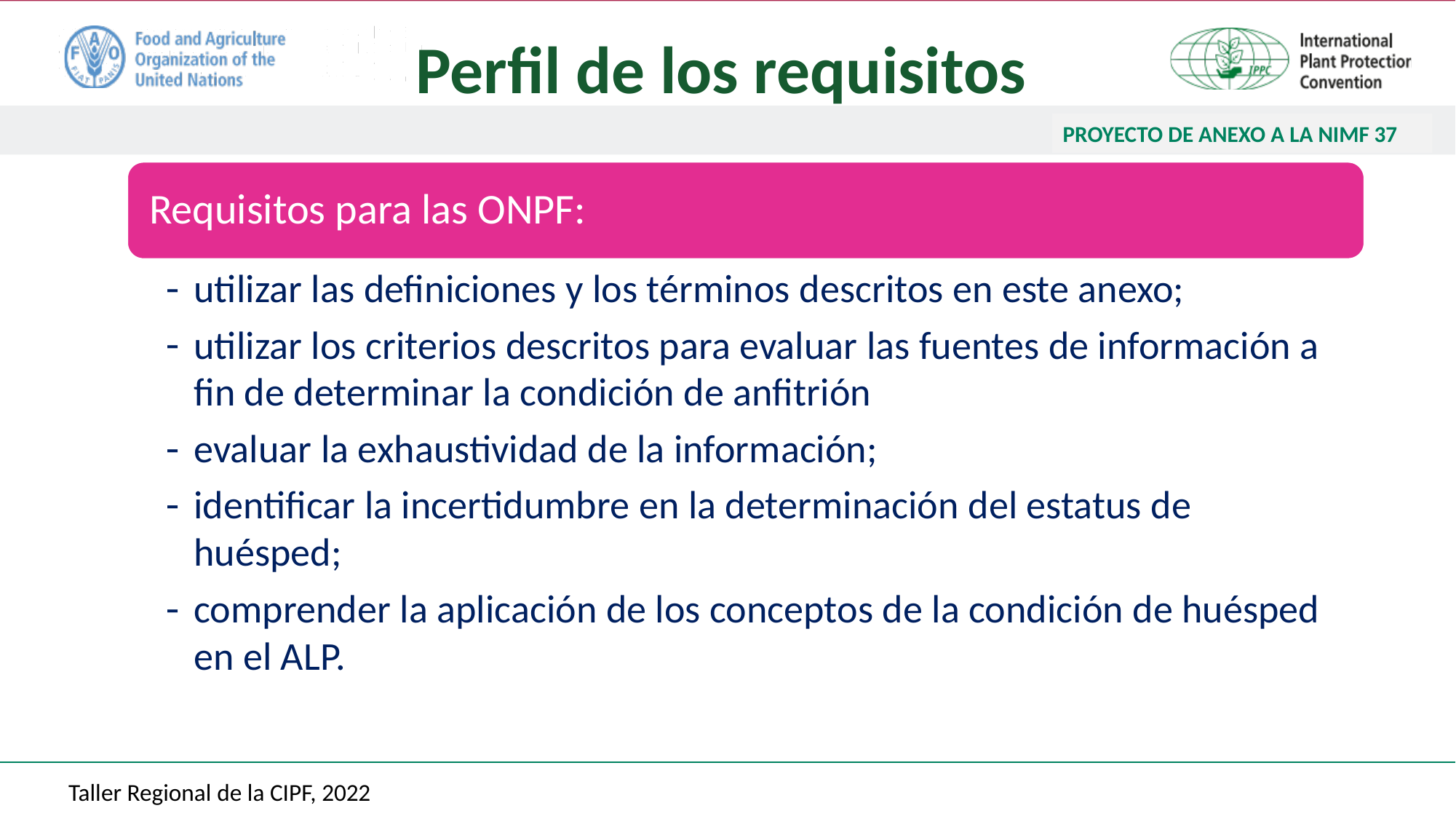

Perfil de los requisitos

PROYECTO DE ANEXO A LA NIMF 37
Requisitos para las ONPF:
utilizar las definiciones y los términos descritos en este anexo;
utilizar los criterios descritos para evaluar las fuentes de información a fin de determinar la condición de anfitrión
evaluar la exhaustividad de la información;
identificar la incertidumbre en la determinación del estatus de huésped;
comprender la aplicación de los conceptos de la condición de huésped en el ALP.
Taller Regional de la CIPF, 2022